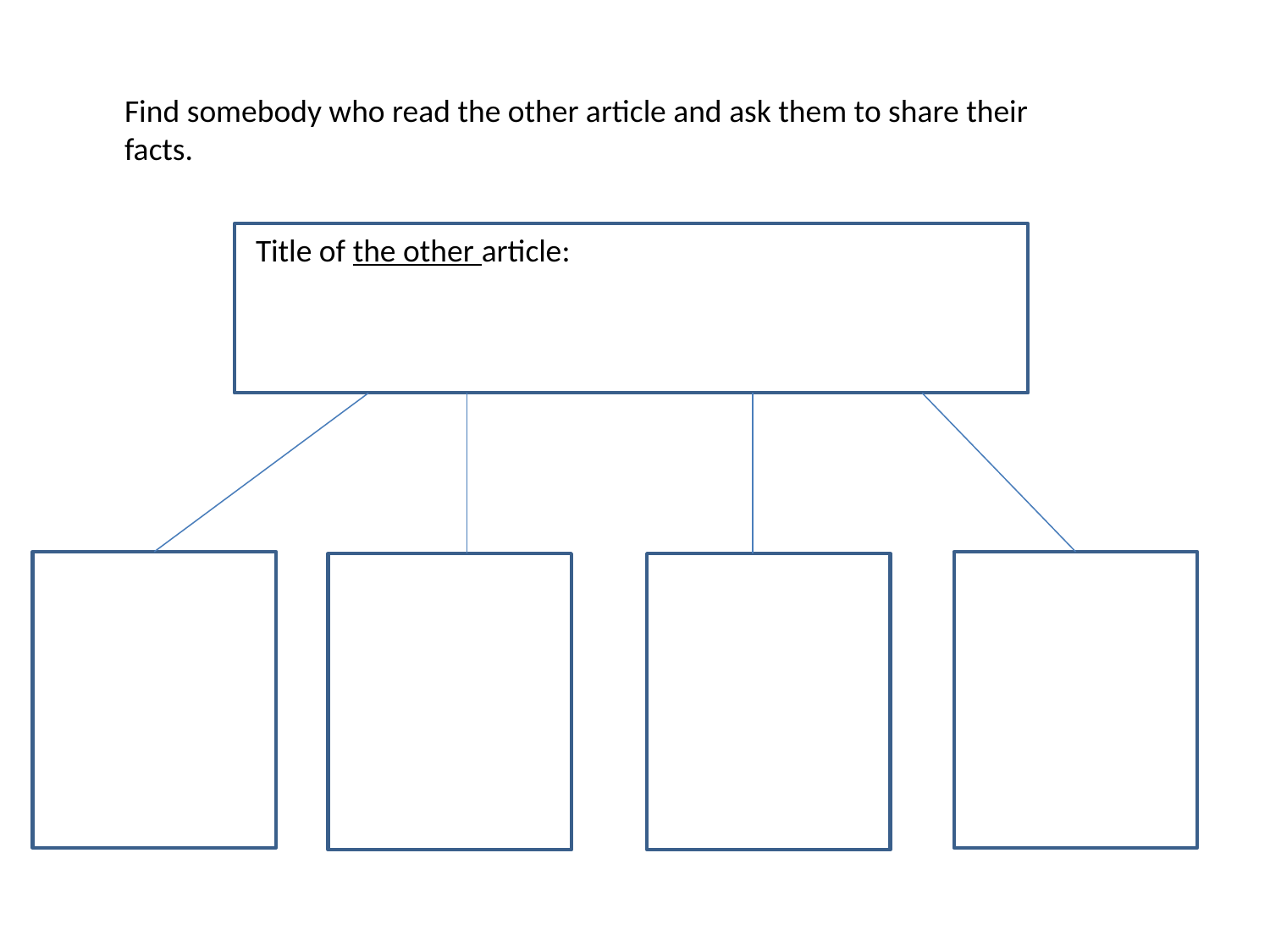

Find somebody who read the other article and ask them to share their facts.

Title of the other article: